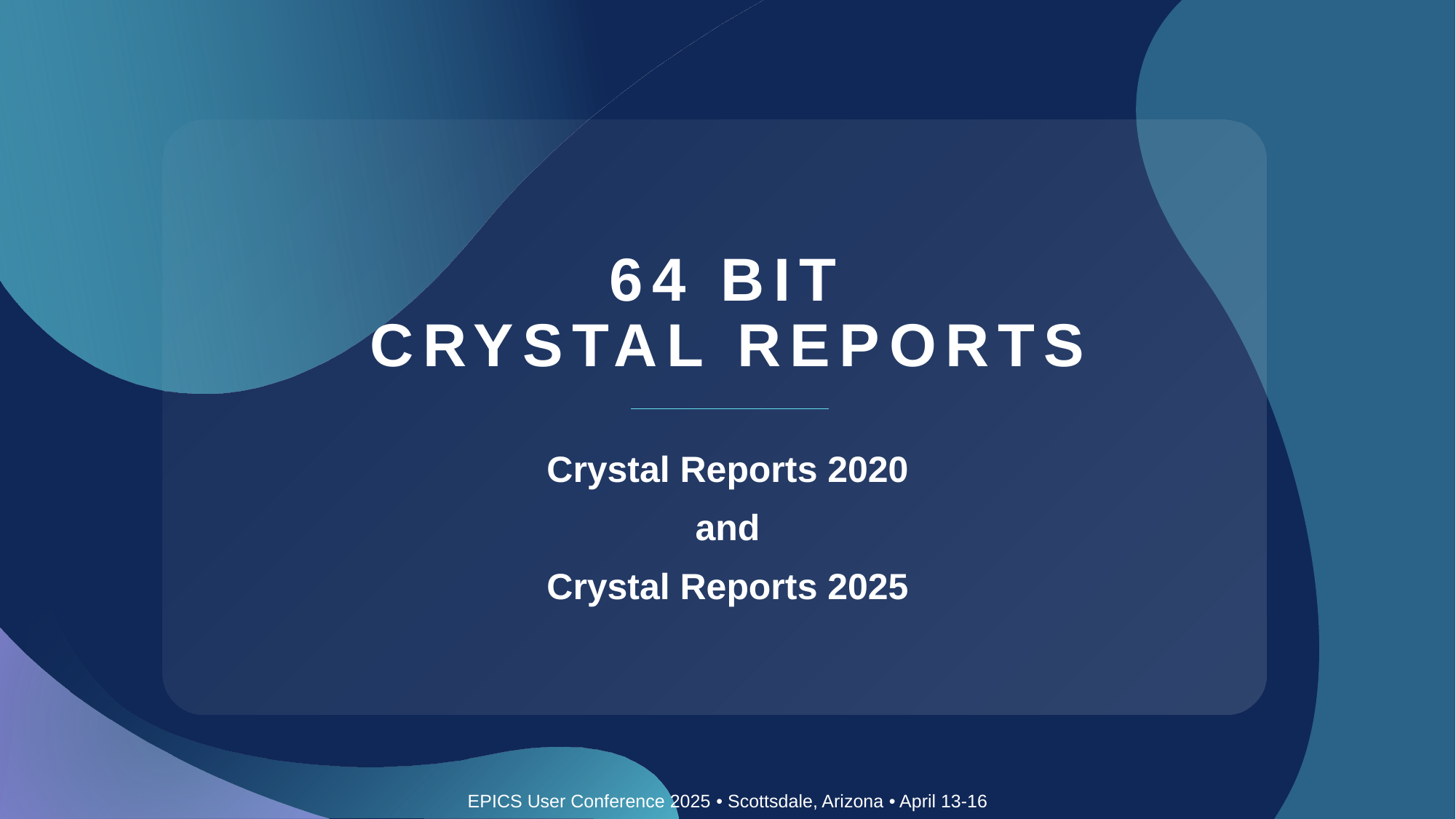

# 64 bit Crystal reports
Crystal Reports 2020
and
Crystal Reports 2025